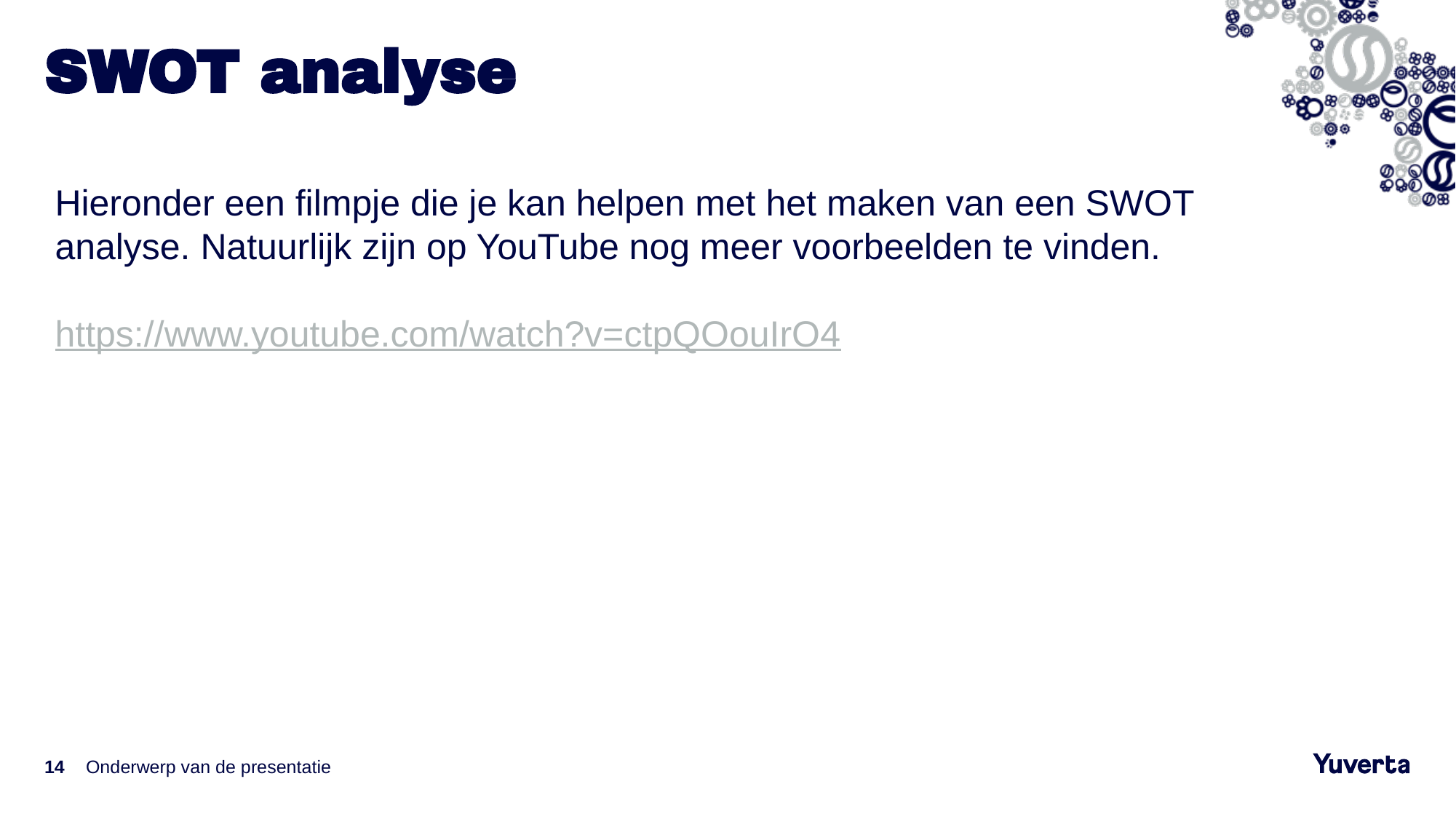

# SWOT analyse
Hieronder een filmpje die je kan helpen met het maken van een SWOT analyse. Natuurlijk zijn op YouTube nog meer voorbeelden te vinden.

https://www.youtube.com/watch?v=ctpQOouIrO4

14
Onderwerp van de presentatie
28-2-2023